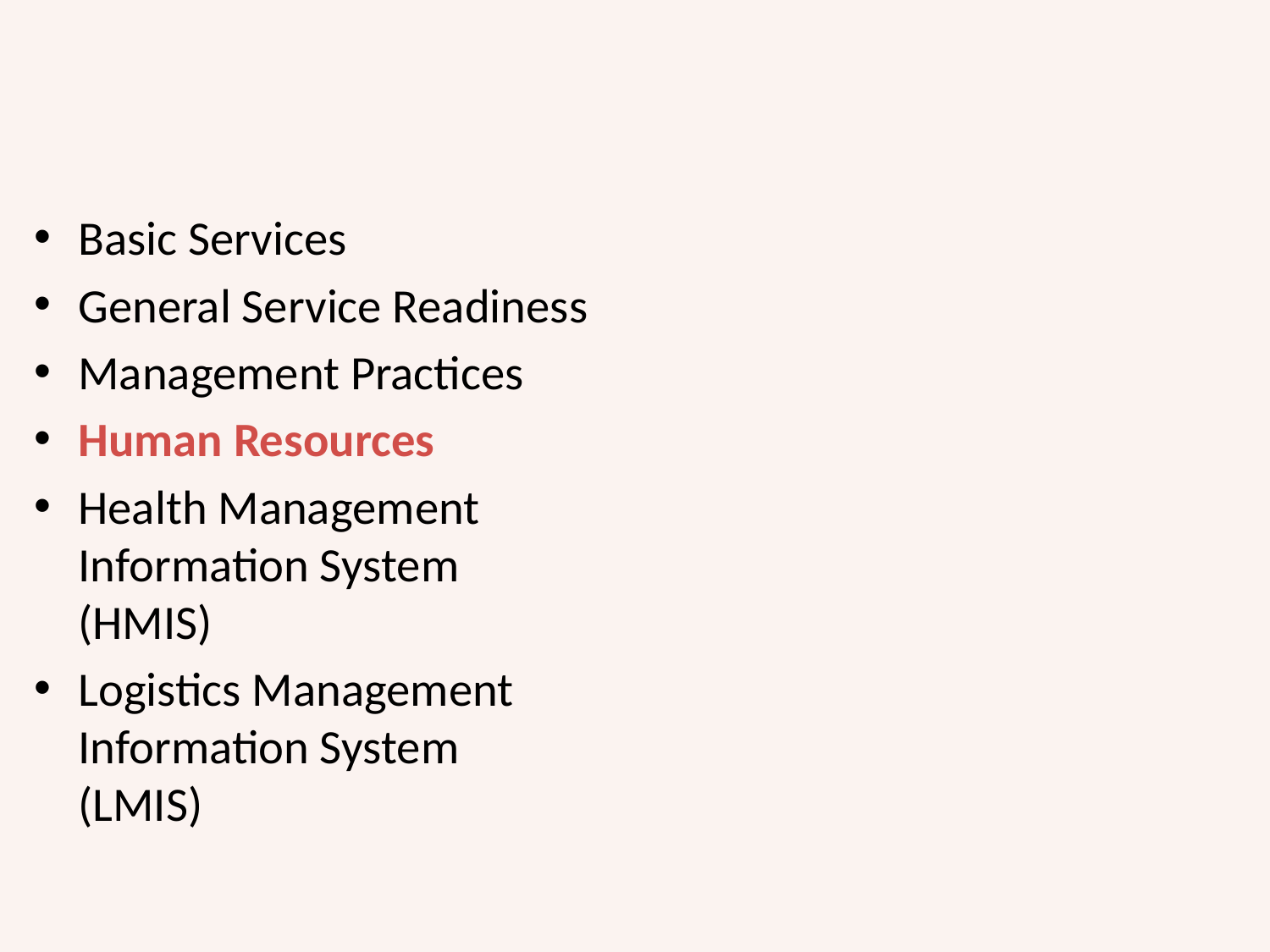

Basic Services
General Service Readiness
Management Practices
Human Resources
Health Management Information System (HMIS)
Logistics Management Information System (LMIS)